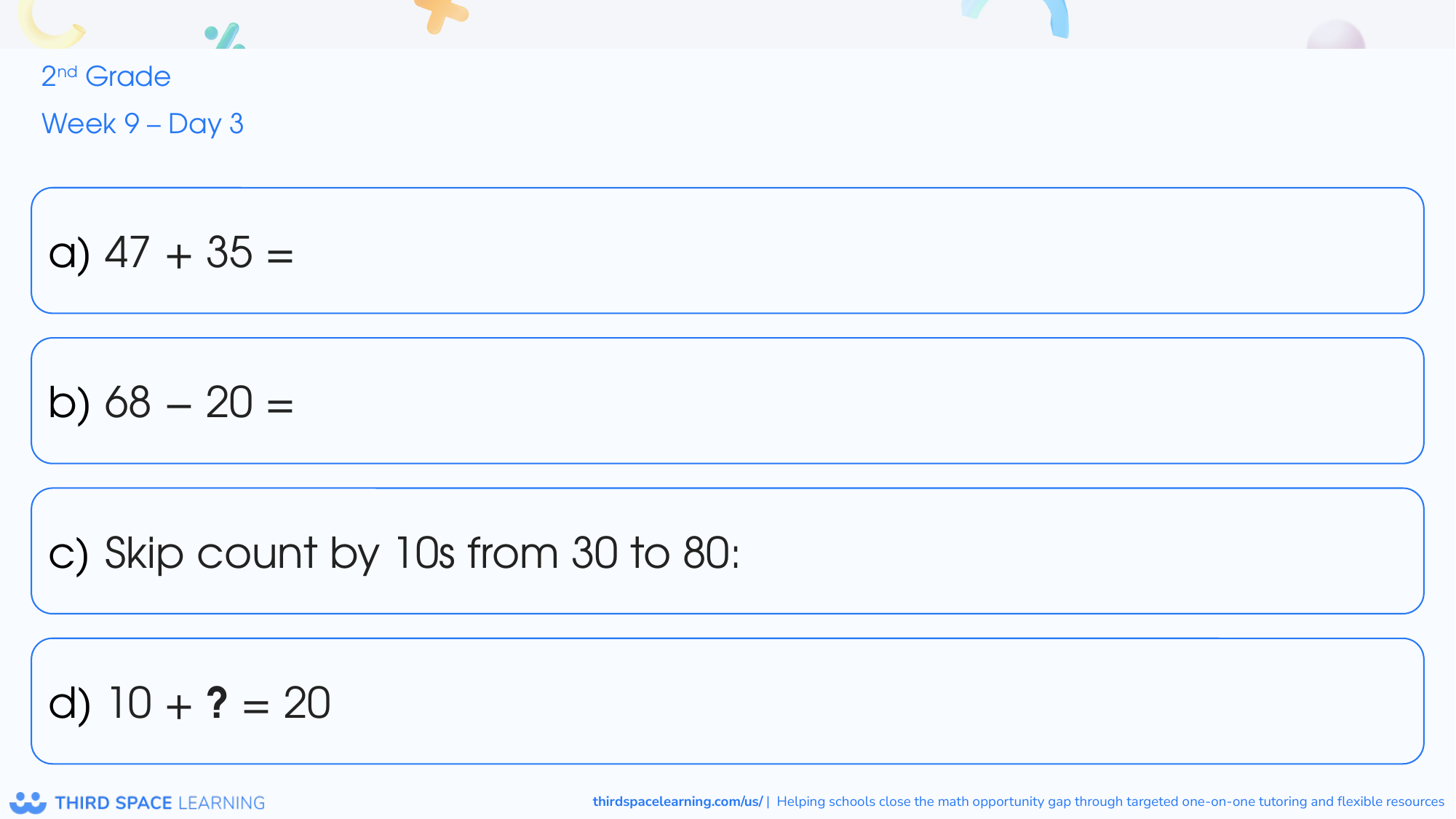

2nd Grade
Week 9 – Day 3
47 + 35 =
68 − 20 =
Skip count by 10s from 30 to 80:
10 + ? = 20